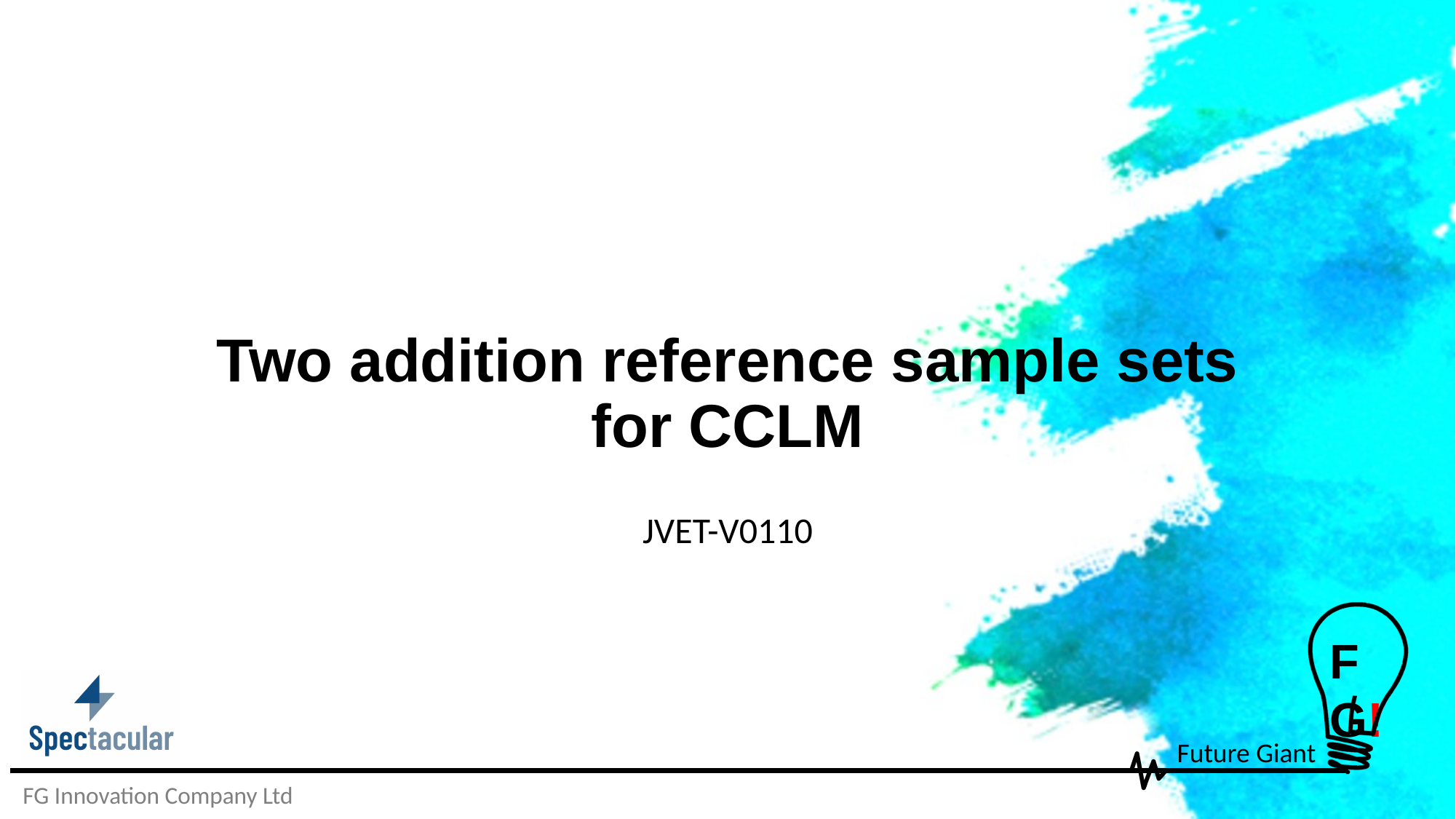

# Two addition reference sample sets for CCLM
JVET-V0110